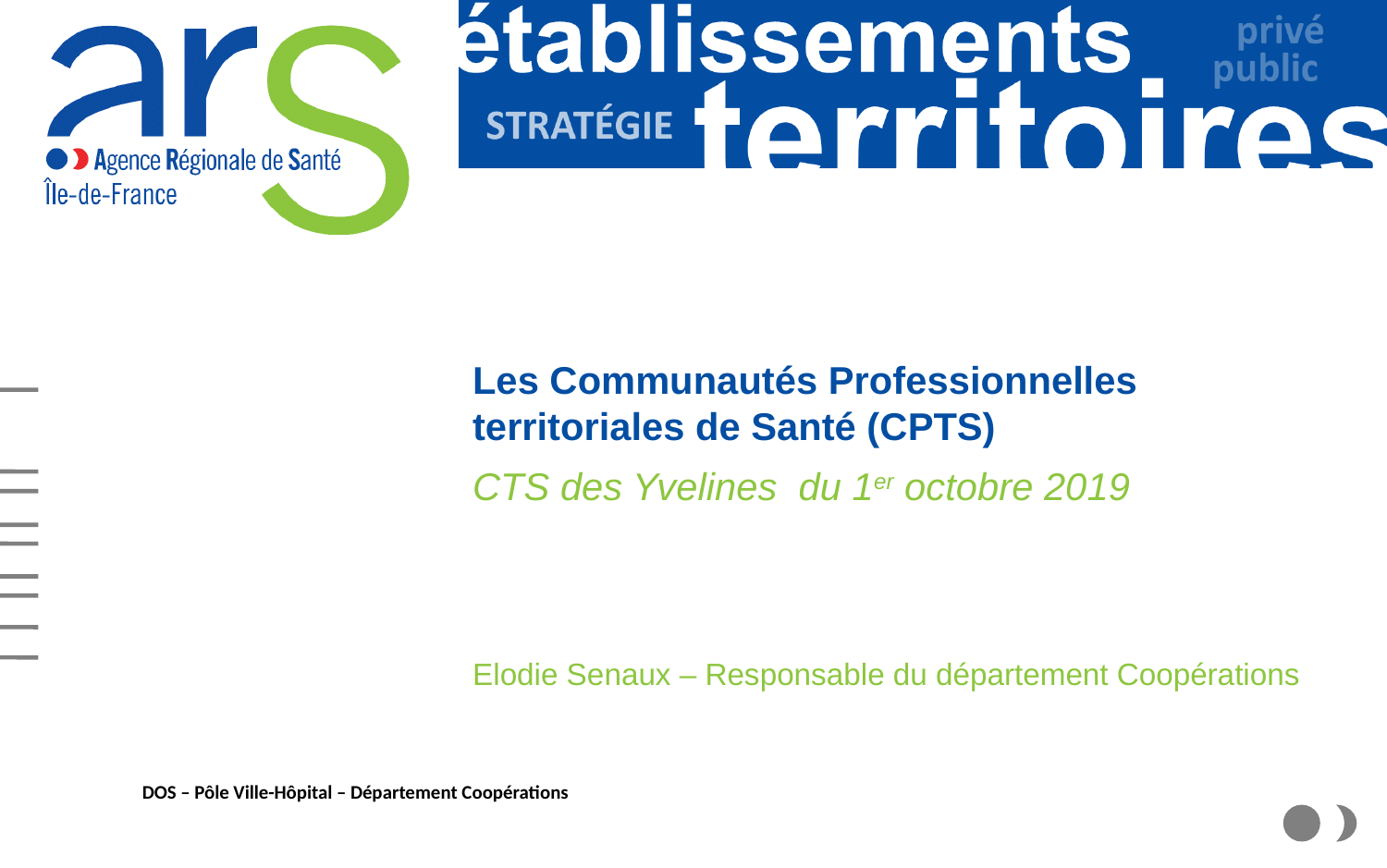

# Les Communautés Professionnelles territoriales de Santé (CPTS)
CTS des Yvelines  du 1er octobre 2019

Elodie Senaux – Responsable du département Coopérations
DOS – Pôle Ville-Hôpital – Département Coopérations